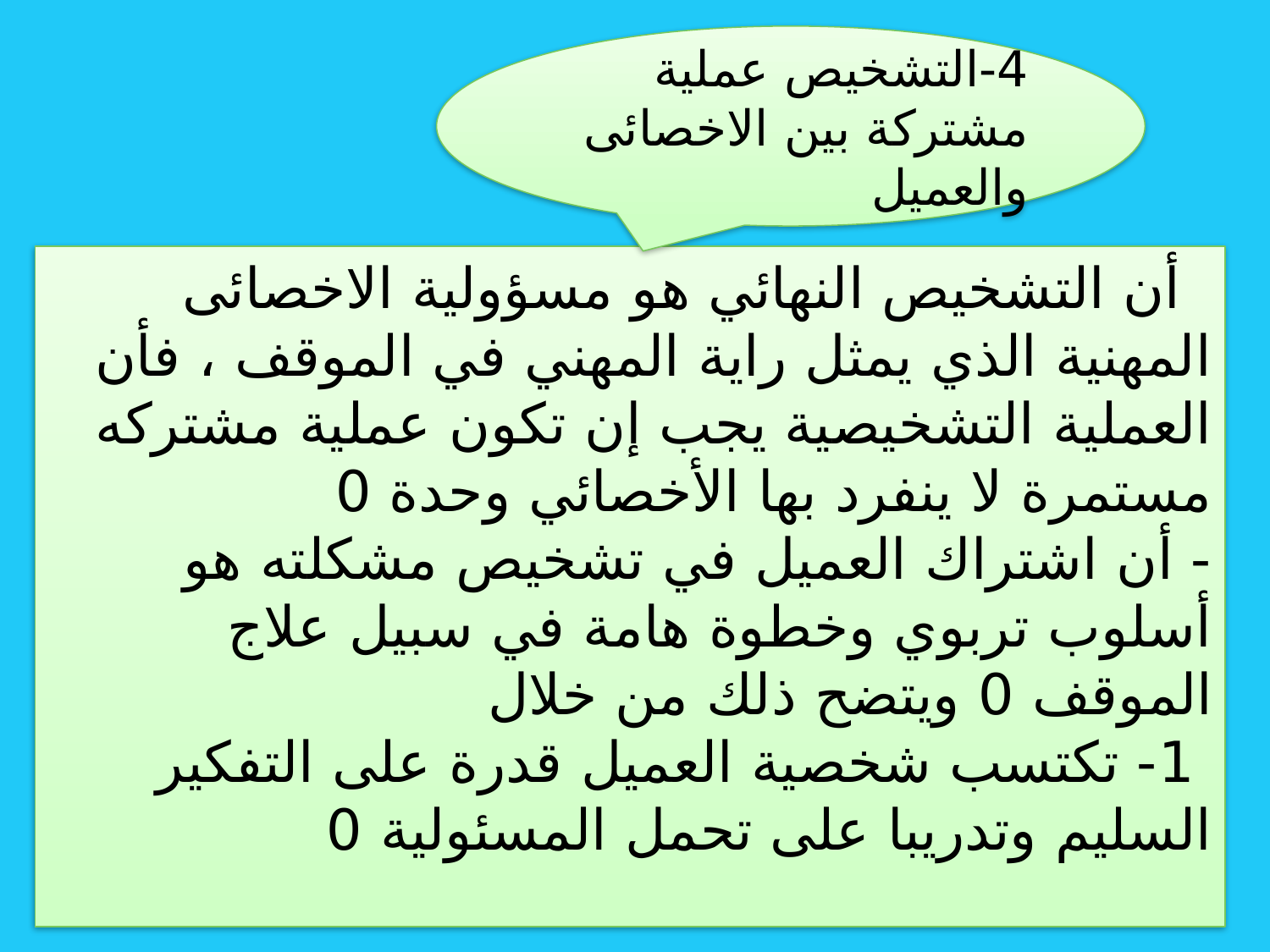

4-التشخيص عملية مشتركة بين الاخصائى والعميل
  أن التشخيص النهائي هو مسؤولية الاخصائى المهنية الذي يمثل راية المهني في الموقف ، فأن العملية التشخيصية يجب إن تكون عملية مشتركه مستمرة لا ينفرد بها الأخصائي وحدة 0
- أن اشتراك العميل في تشخيص مشكلته هو أسلوب تربوي وخطوة هامة في سبيل علاج الموقف 0 ويتضح ذلك من خلال
 1- تكتسب شخصية العميل قدرة على التفكير السليم وتدريبا على تحمل المسئولية 0